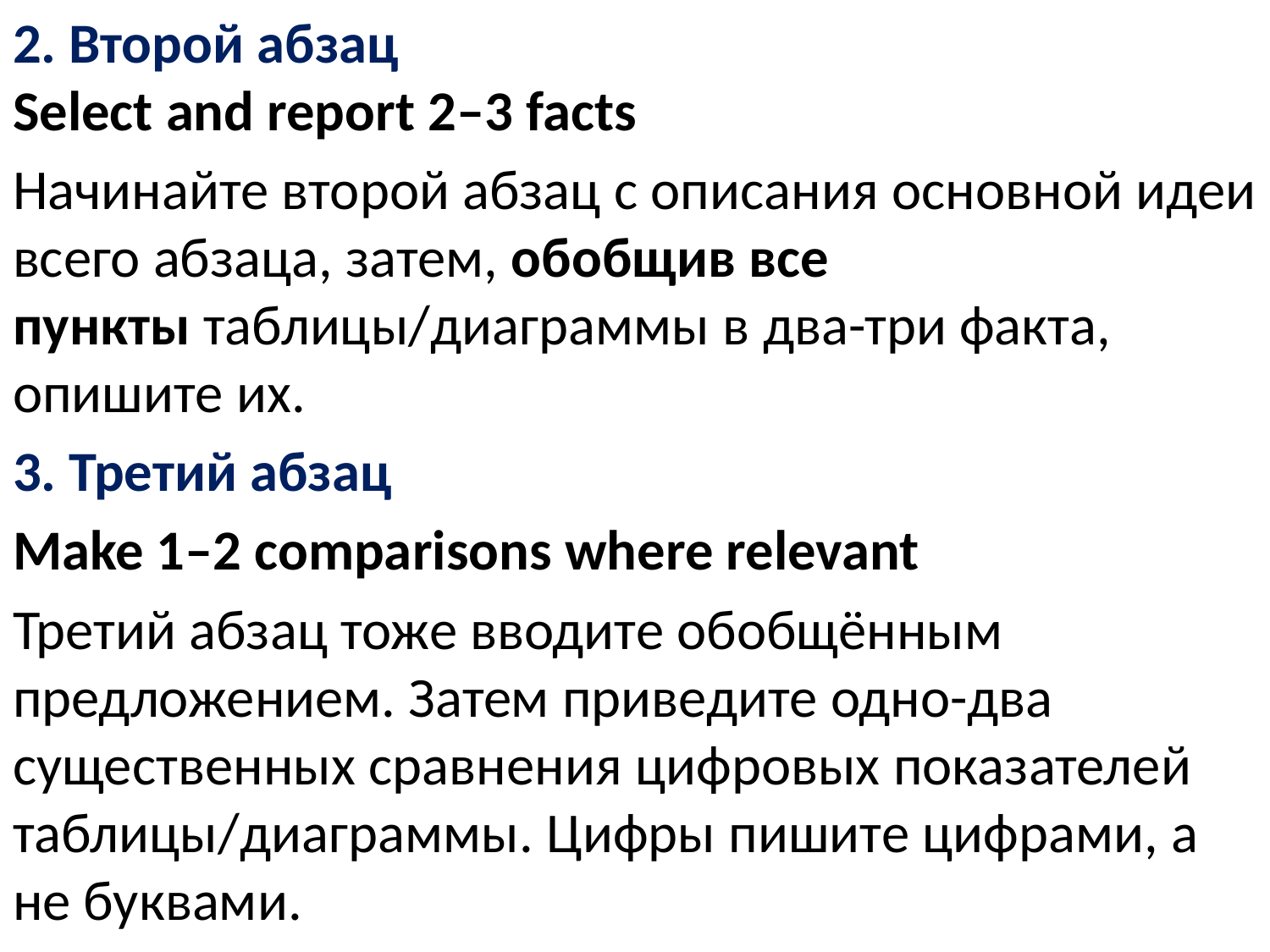

2. Второй абзац
Select and report 2–3 facts
Начинайте второй абзац с описания основной идеи всего абзаца, затем, обобщив все пункты таблицы/диаграммы в два-три факта, опишите их.
3. Третий абзац
Make 1–2 comparisons where relevant
Третий абзац тоже вводите обобщённым предложением. Затем приведите одно-два существенных сравнения цифровых показателей таблицы/диаграммы. Цифры пишите цифрами, а не буквами.

#